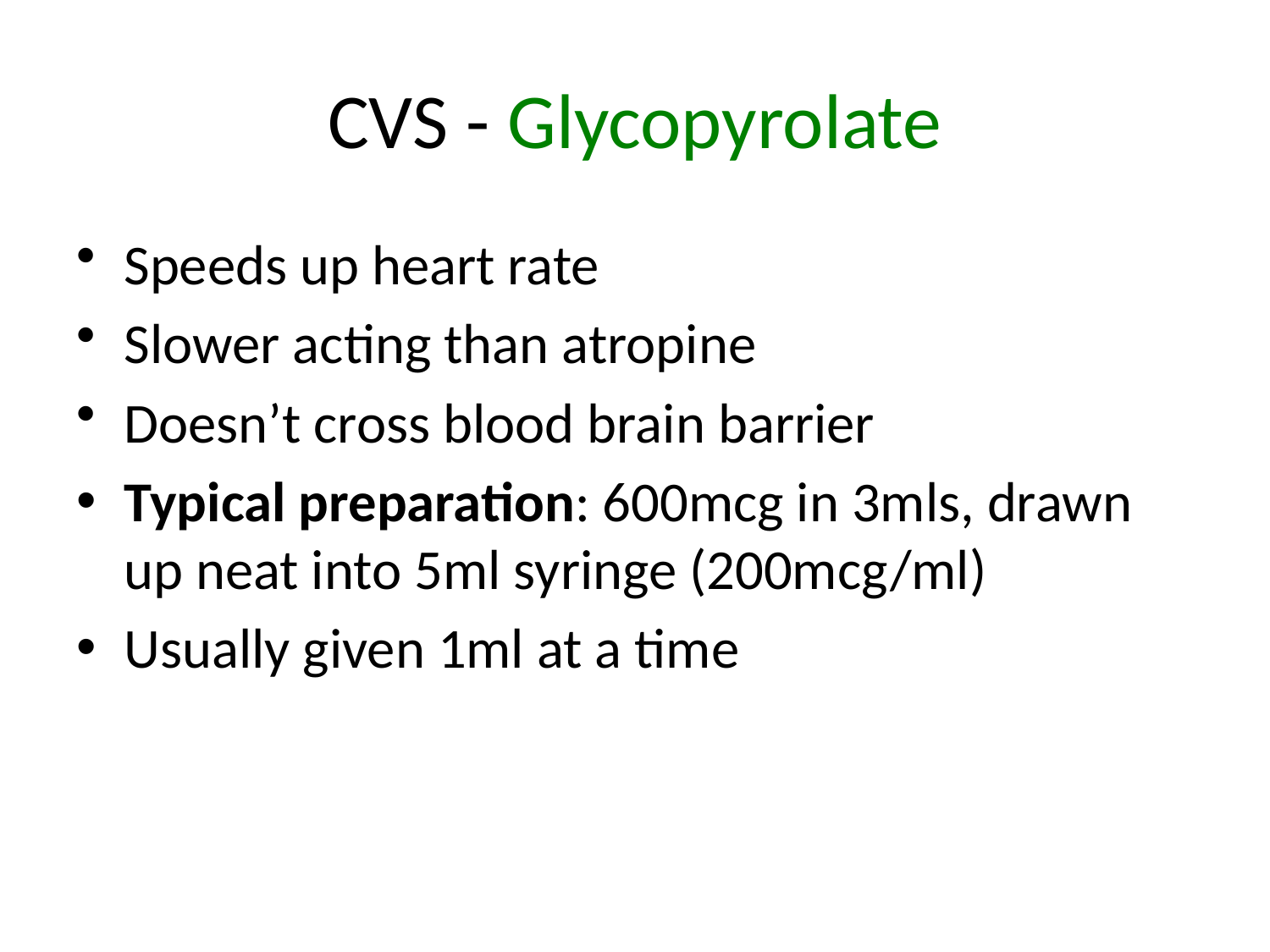

# CVS - Glycopyrolate
Speeds up heart rate
Slower acting than atropine
Doesn’t cross blood brain barrier
Typical preparation: 600mcg in 3mls, drawn up neat into 5ml syringe (200mcg/ml)
Usually given 1ml at a time